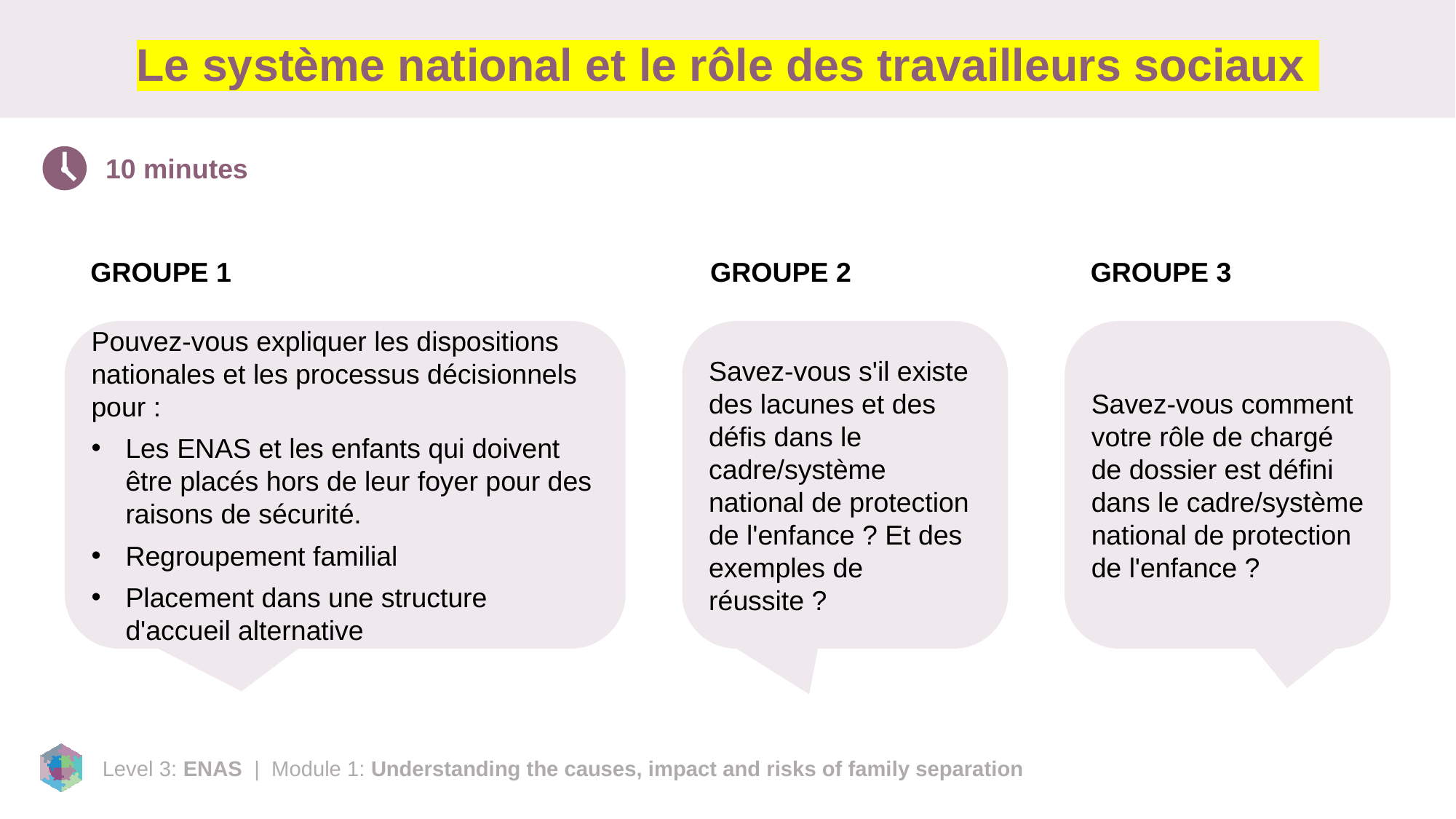

# Le système national et le rôle des travailleurs sociaux
10 minutes

GROUPE 1
GROUPE 2
GROUPE 3
Pouvez-vous expliquer les dispositions nationales et les processus décisionnels pour :
Les ENAS et les enfants qui doivent être placés hors de leur foyer pour des raisons de sécurité.
Regroupement familial
Placement dans une structure d'accueil alternative
Savez-vous s'il existe des lacunes et des défis dans le cadre/système national de protection de l'enfance ? Et des exemples de réussite ?
Savez-vous comment votre rôle de chargé de dossier est défini dans le cadre/système national de protection de l'enfance ?